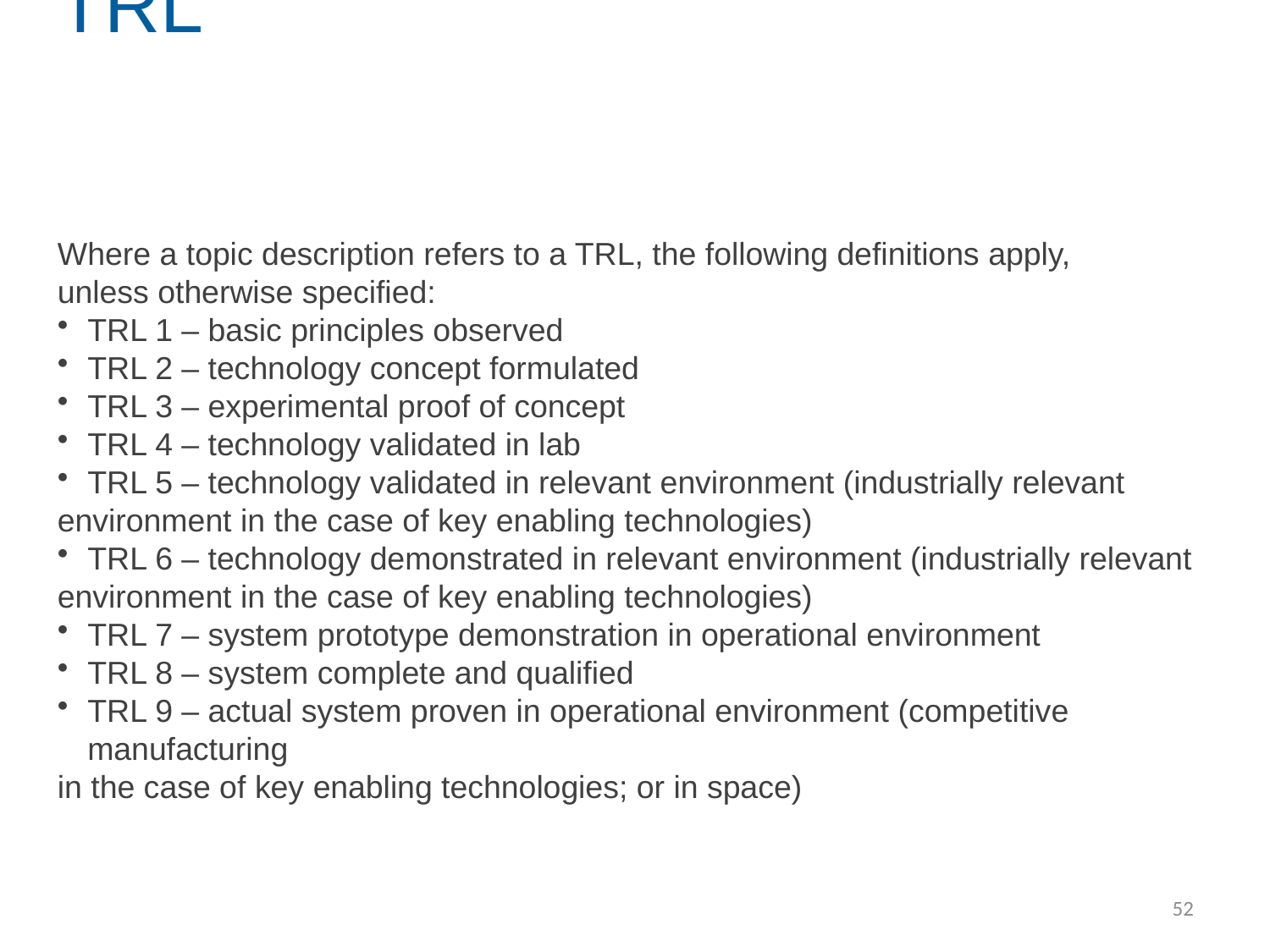

TRL

Where a topic description refers to a TRL, the following definitions apply,
unless otherwise specified:
TRL 1 – basic principles observed
TRL 2 – technology concept formulated
TRL 3 – experimental proof of concept
TRL 4 – technology validated in lab
TRL 5 – technology validated in relevant environment (industrially relevant
environment in the case of key enabling technologies)
TRL 6 – technology demonstrated in relevant environment (industrially relevant
environment in the case of key enabling technologies)
TRL 7 – system prototype demonstration in operational environment
TRL 8 – system complete and qualified
TRL 9 – actual system proven in operational environment (competitive manufacturing
in the case of key enabling technologies; or in space)
52